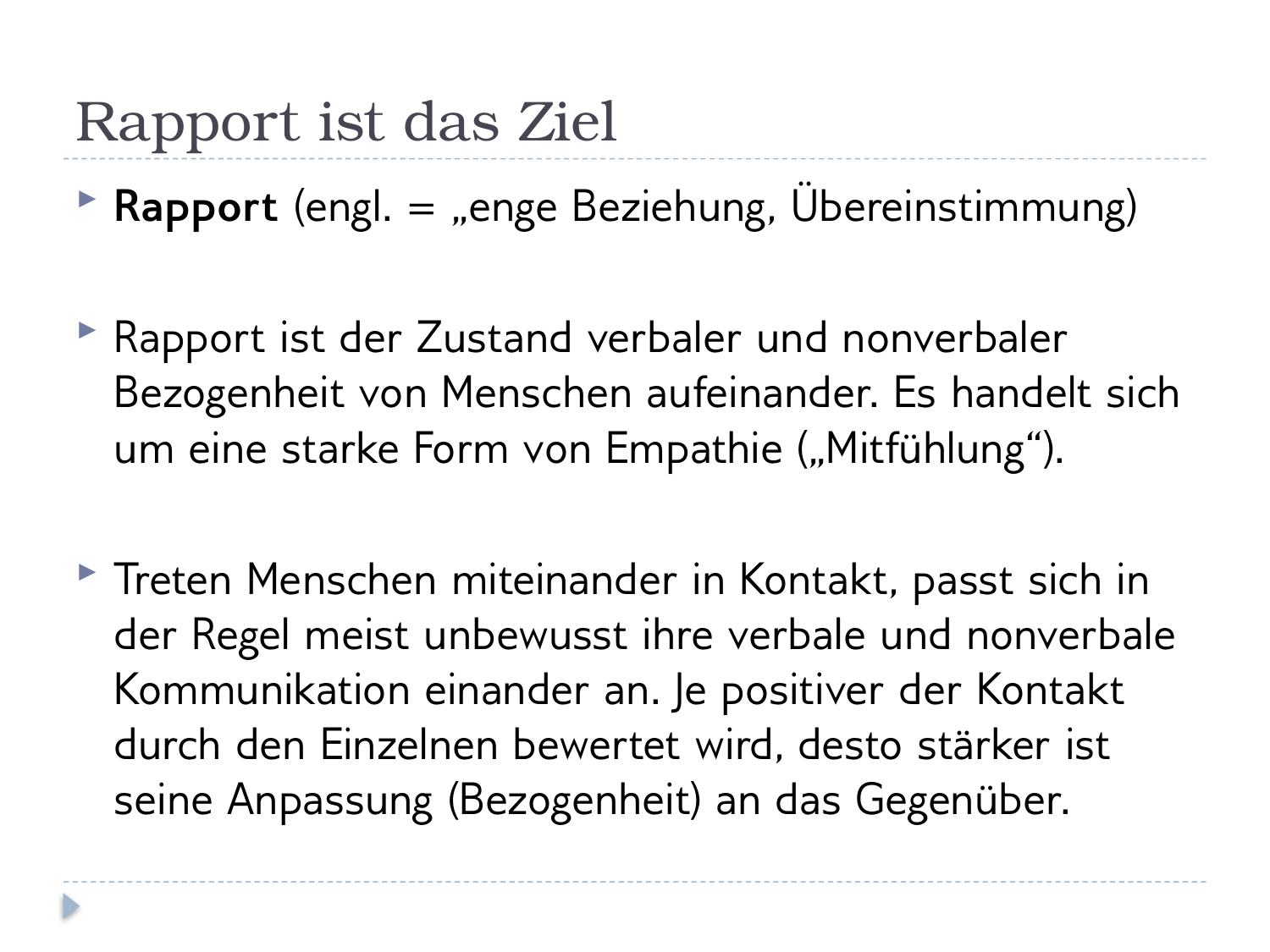

# Rapport ist das Ziel
Rapport (engl. = „enge Beziehung, Übereinstimmung)

Rapport ist der Zustand verbaler und nonverbaler Bezogenheit von Menschen aufeinander. Es handelt sich um eine starke Form von Empathie („Mitfühlung“).

Treten Menschen miteinander in Kontakt, passt sich in der Regel meist unbewusst ihre verbale und nonverbale Kommunikation einander an. Je positiver der Kontakt durch den Einzelnen bewertet wird, desto stärker ist seine Anpassung (Bezogenheit) an das Gegenüber.